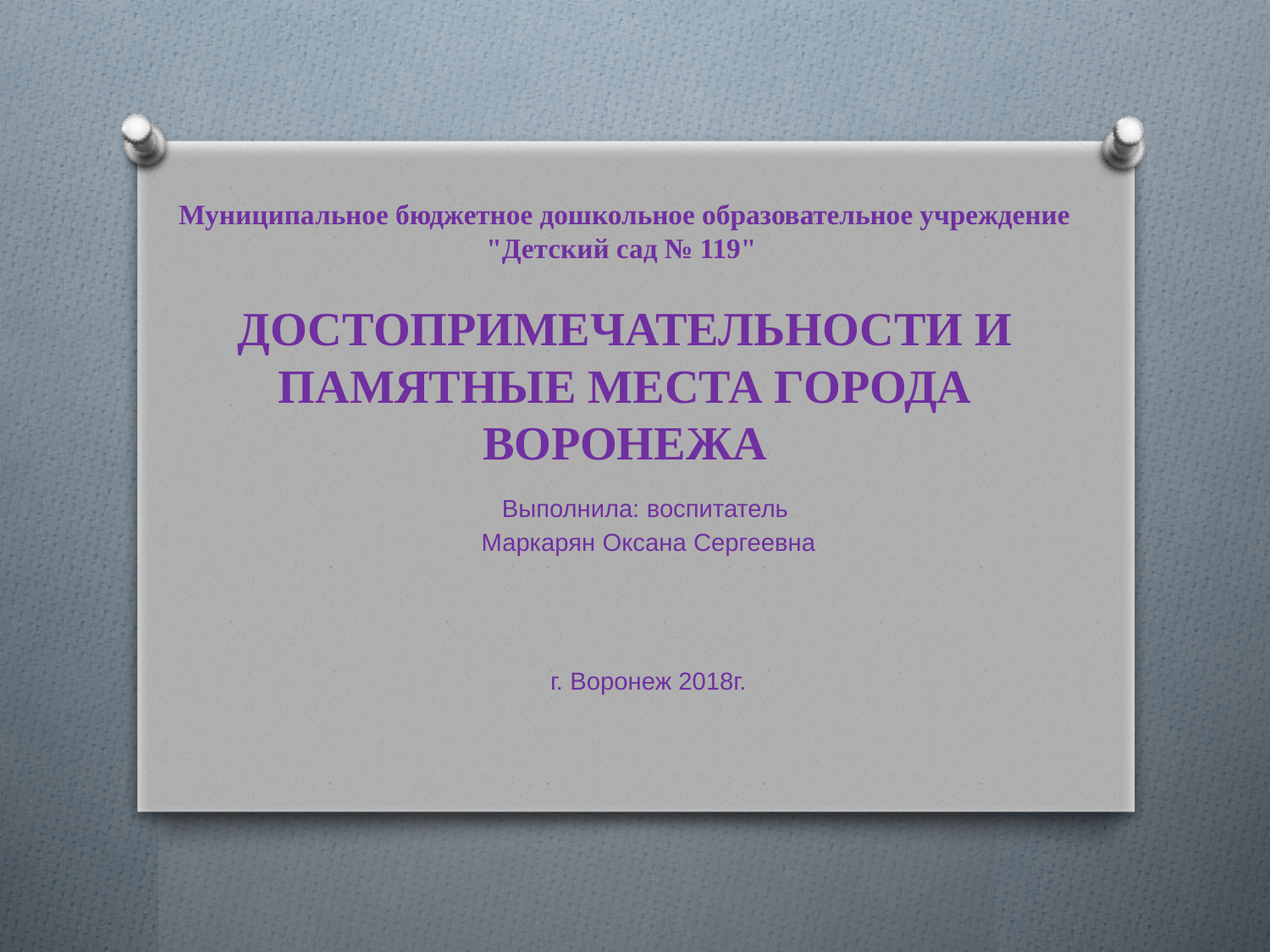

# Муниципальное бюджетное дошкольное образовательное учреждение "Детский сад № 119" ДОСТОПРИМЕЧАТЕЛЬНОСТИ И ПАМЯТНЫЕ МЕСТА ГОРОДА ВОРОНЕЖА
Выполнила: воспитатель
Маркарян Оксана Сергеевна

г. Воронеж 2018г.